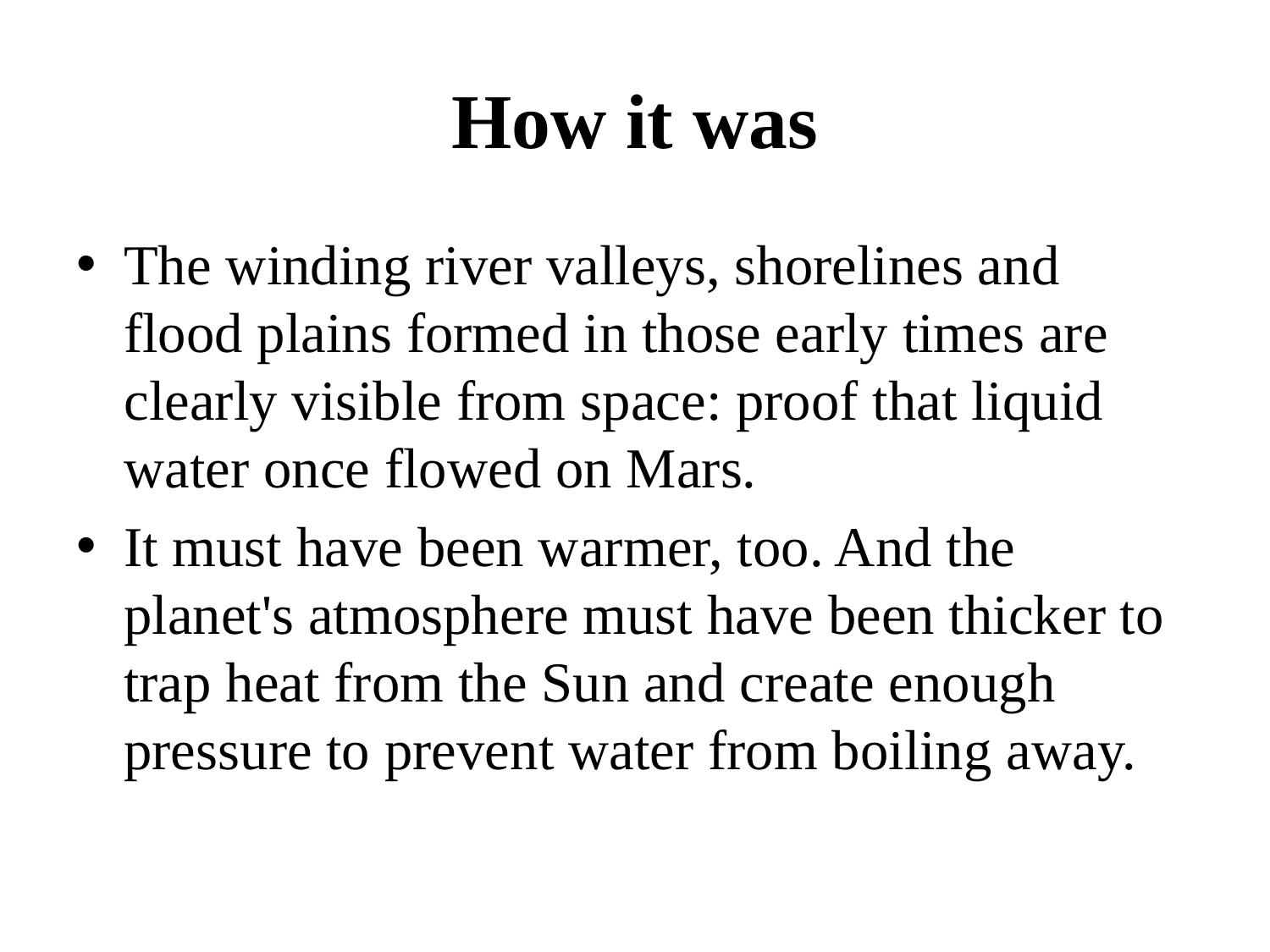

# How it was
The winding river valleys, shorelines and flood plains formed in those early times are clearly visible from space: proof that liquid water once flowed on Mars.
It must have been warmer, too. And the planet's atmosphere must have been thicker to trap heat from the Sun and create enough pressure to prevent water from boiling away.